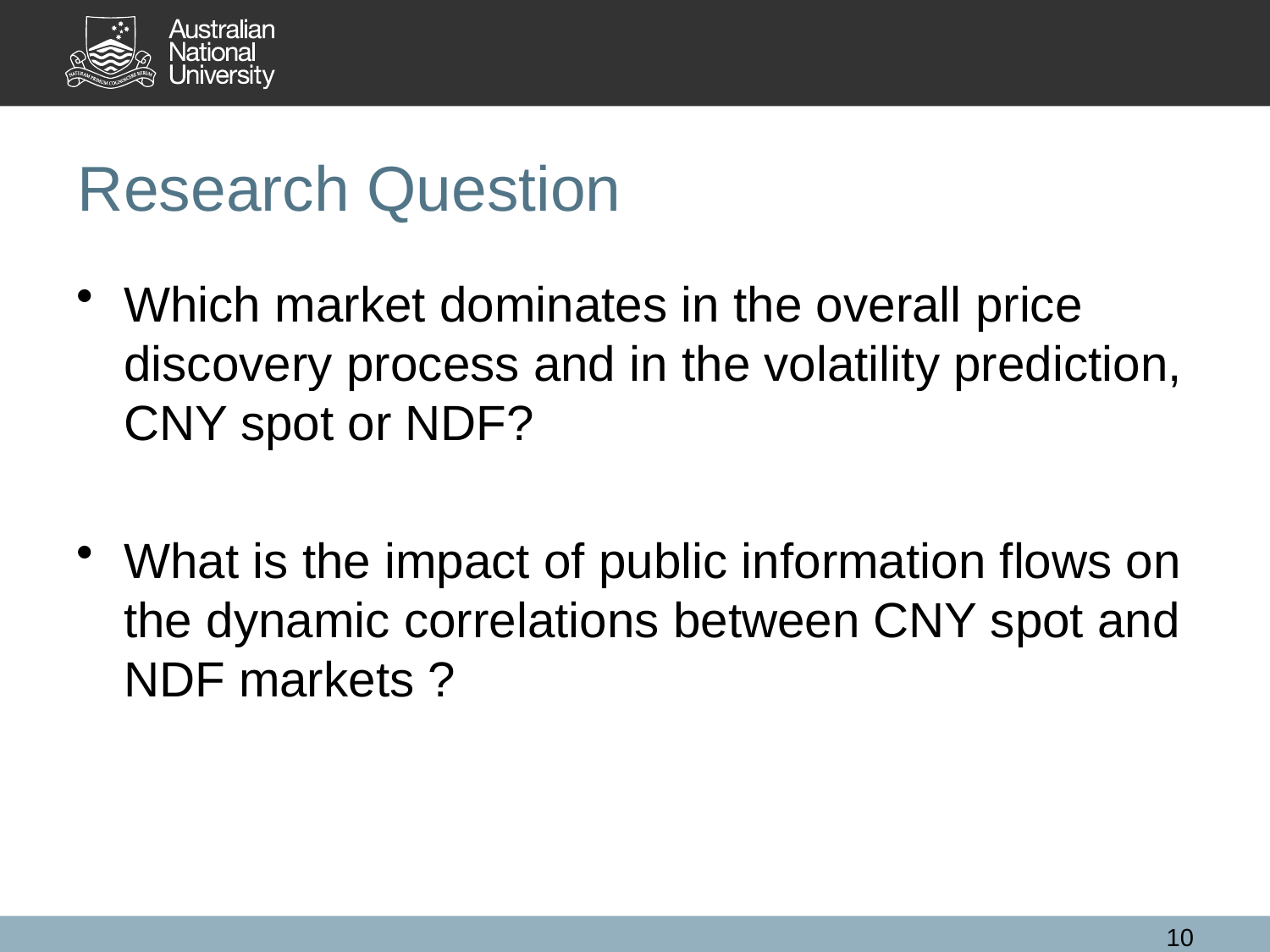

Research Question
Which market dominates in the overall price discovery process and in the volatility prediction, CNY spot or NDF?

What is the impact of public information flows on the dynamic correlations between CNY spot and NDF markets ?

10